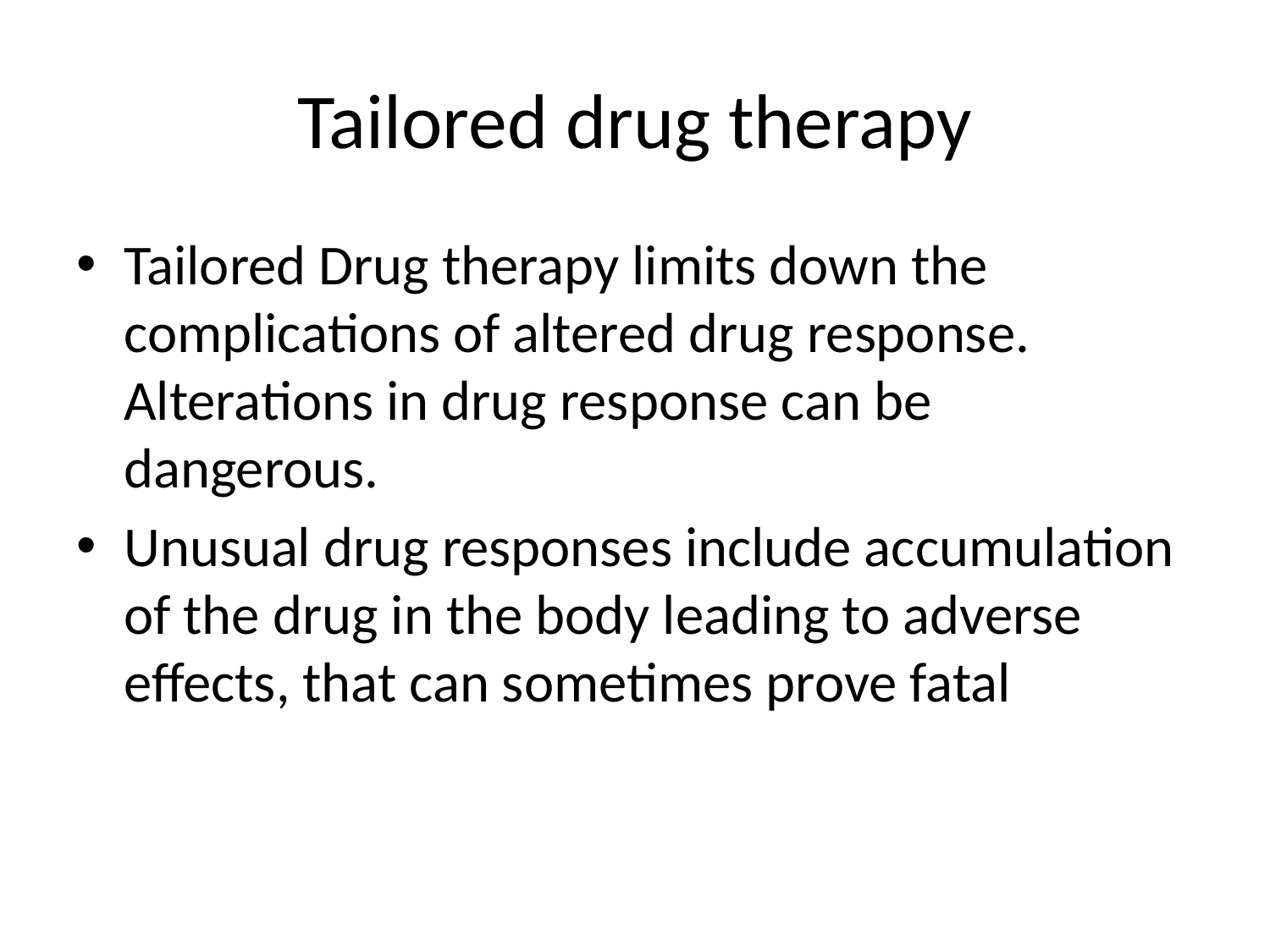

# Tailored drug therapy
Tailored Drug therapy limits down the complications of altered drug response. Alterations in drug response can be dangerous.
Unusual drug responses include accumulation of the drug in the body leading to adverse effects, that can sometimes prove fatal